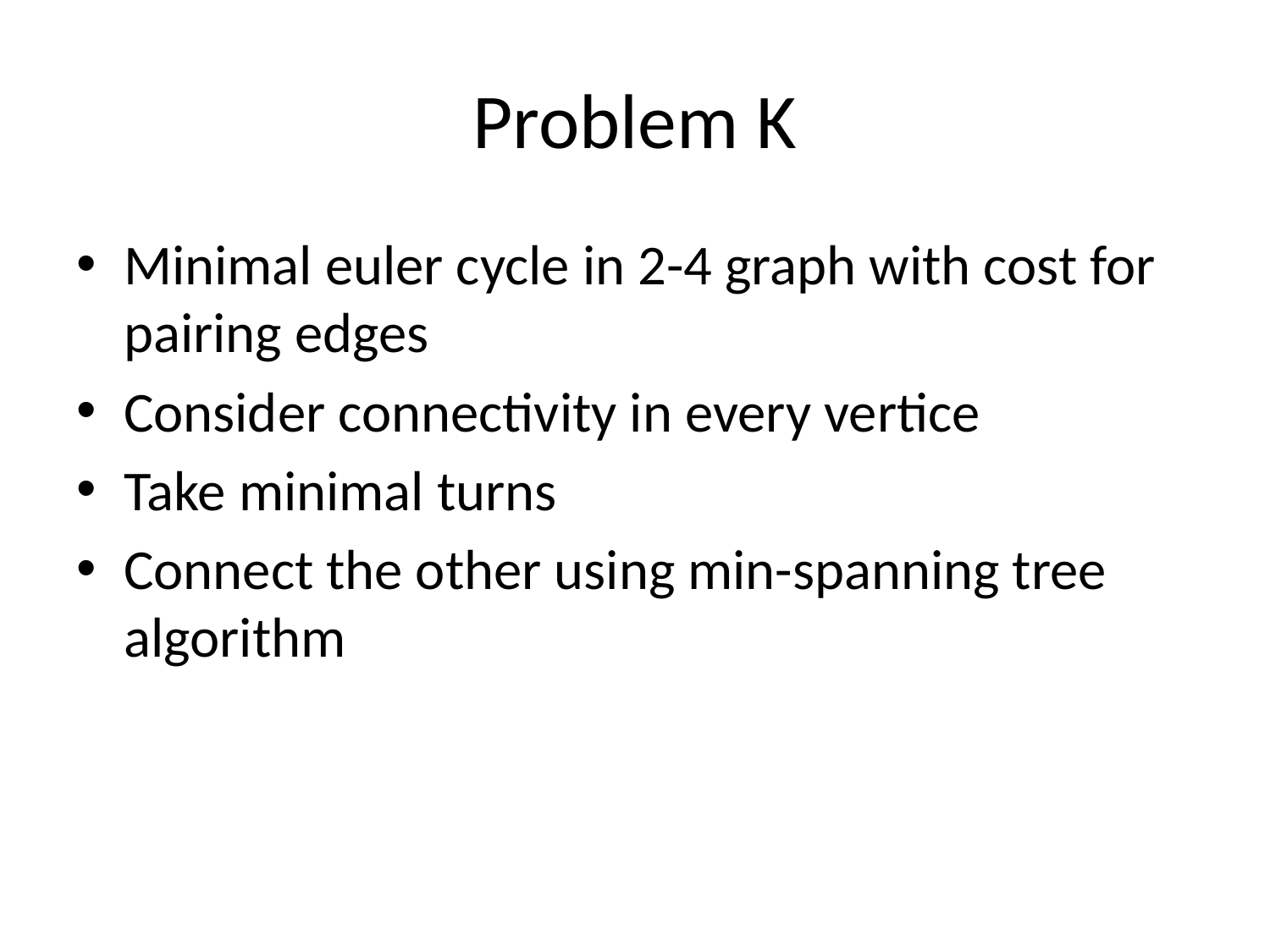

# Problem K
Minimal euler cycle in 2-4 graph with cost for pairing edges
Consider connectivity in every vertice
Take minimal turns
Connect the other using min-spanning tree algorithm